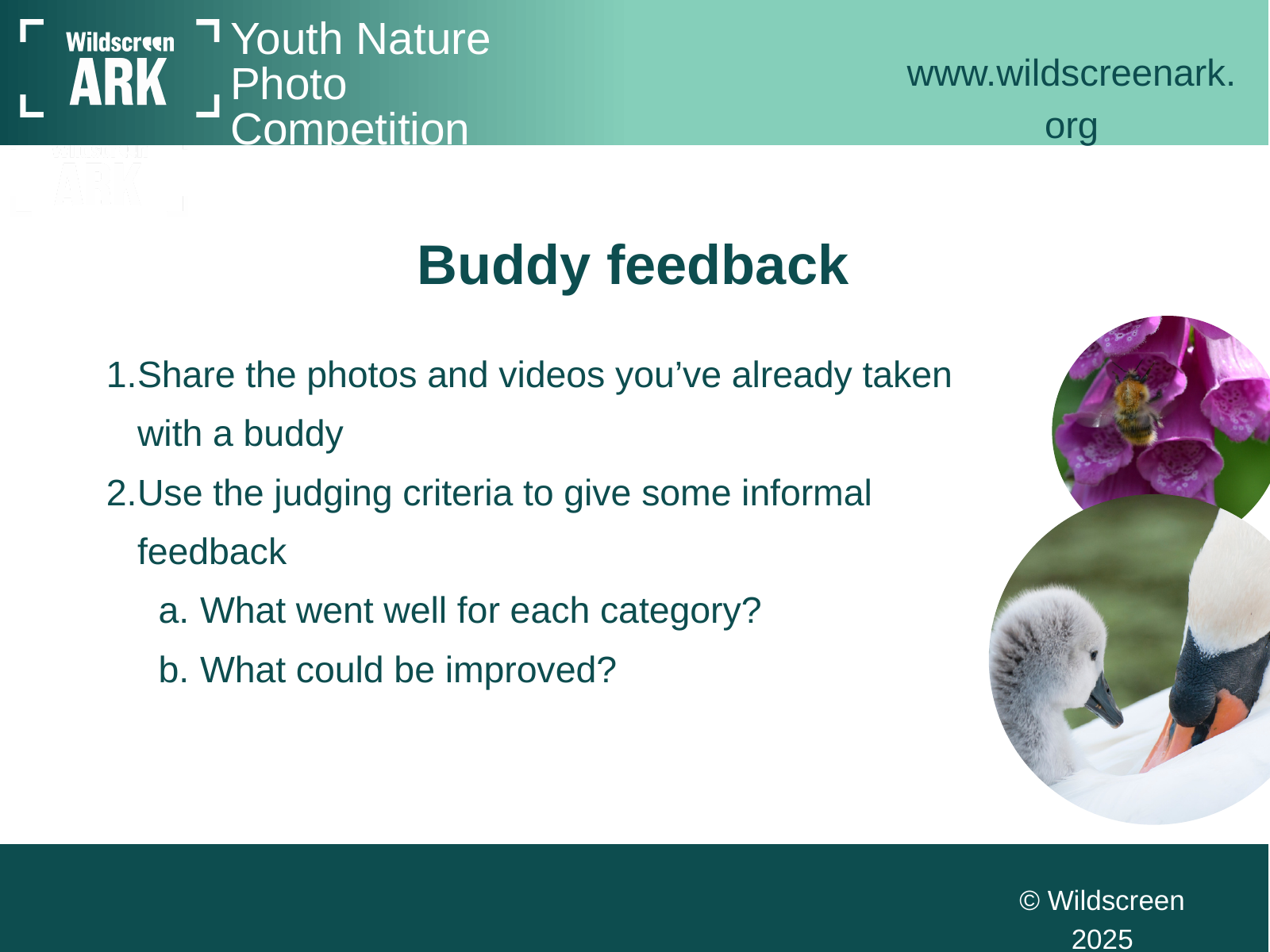

www.wildscreenark.org

Youth Nature Photo Competition

Youth Nature Photo Competition
Buddy feedback

Share the photos and videos you’ve already taken with a buddy
Use the judging criteria to give some informal feedback
What went well for each category?
What could be improved?

© Wildscreen 2025